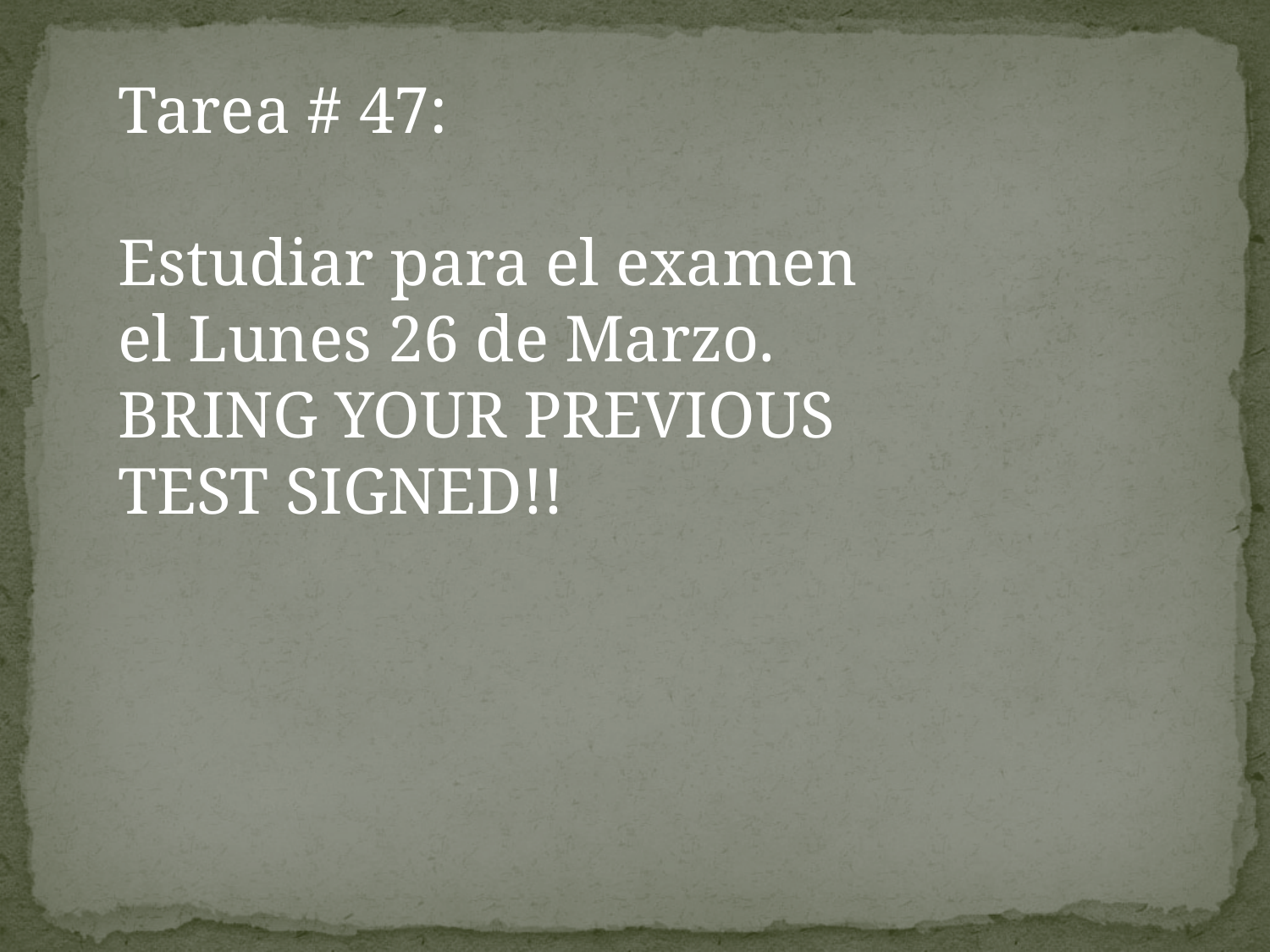

Tarea # 47:

Estudiar para el examen el Lunes 26 de Marzo.  BRING YOUR PREVIOUS TEST SIGNED!!